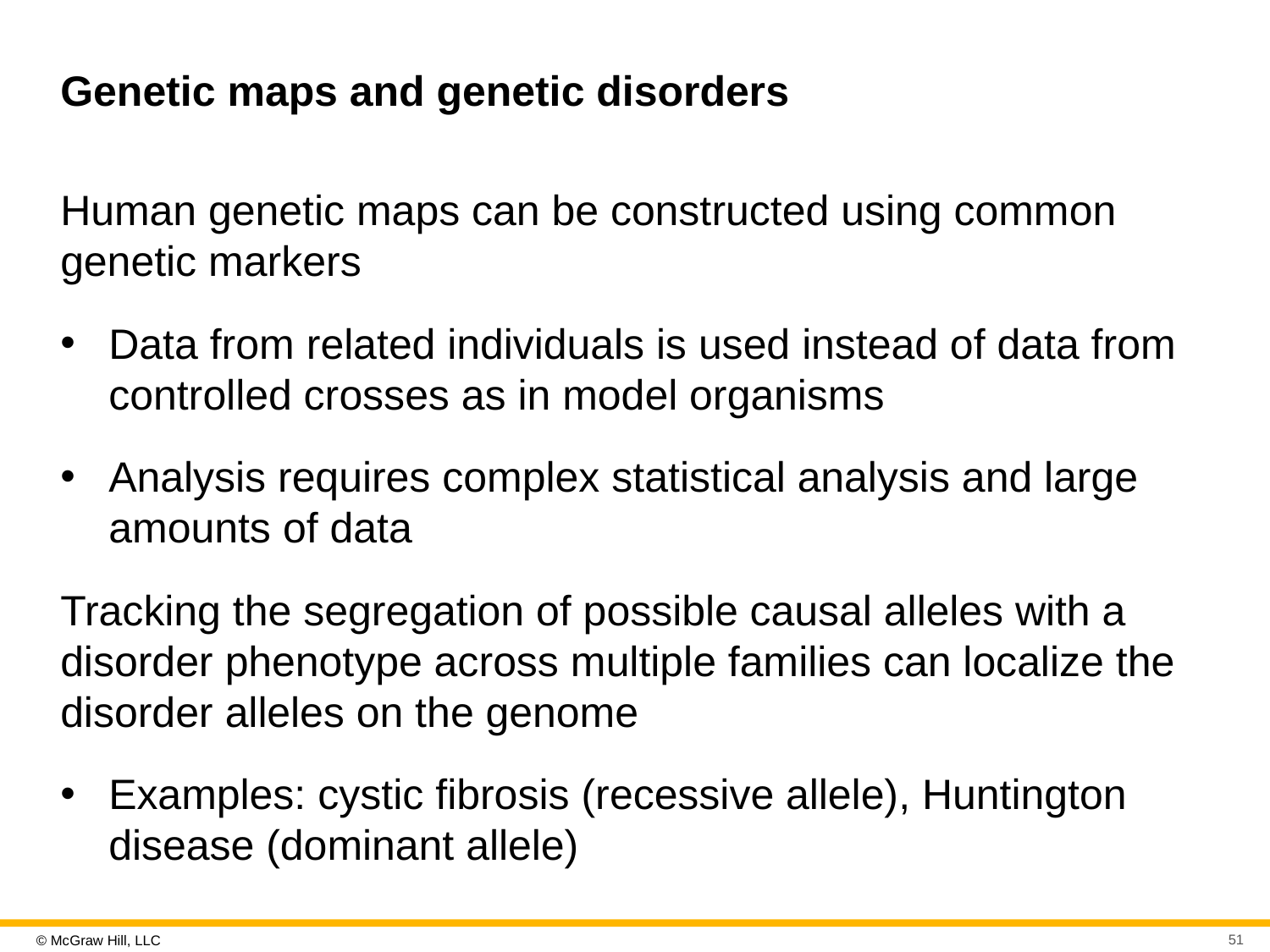

# Genetic maps and genetic disorders
Human genetic maps can be constructed using common genetic markers
Data from related individuals is used instead of data from controlled crosses as in model organisms
Analysis requires complex statistical analysis and large amounts of data
Tracking the segregation of possible causal alleles with a disorder phenotype across multiple families can localize the disorder alleles on the genome
Examples: cystic fibrosis (recessive allele), Huntington disease (dominant allele)
51